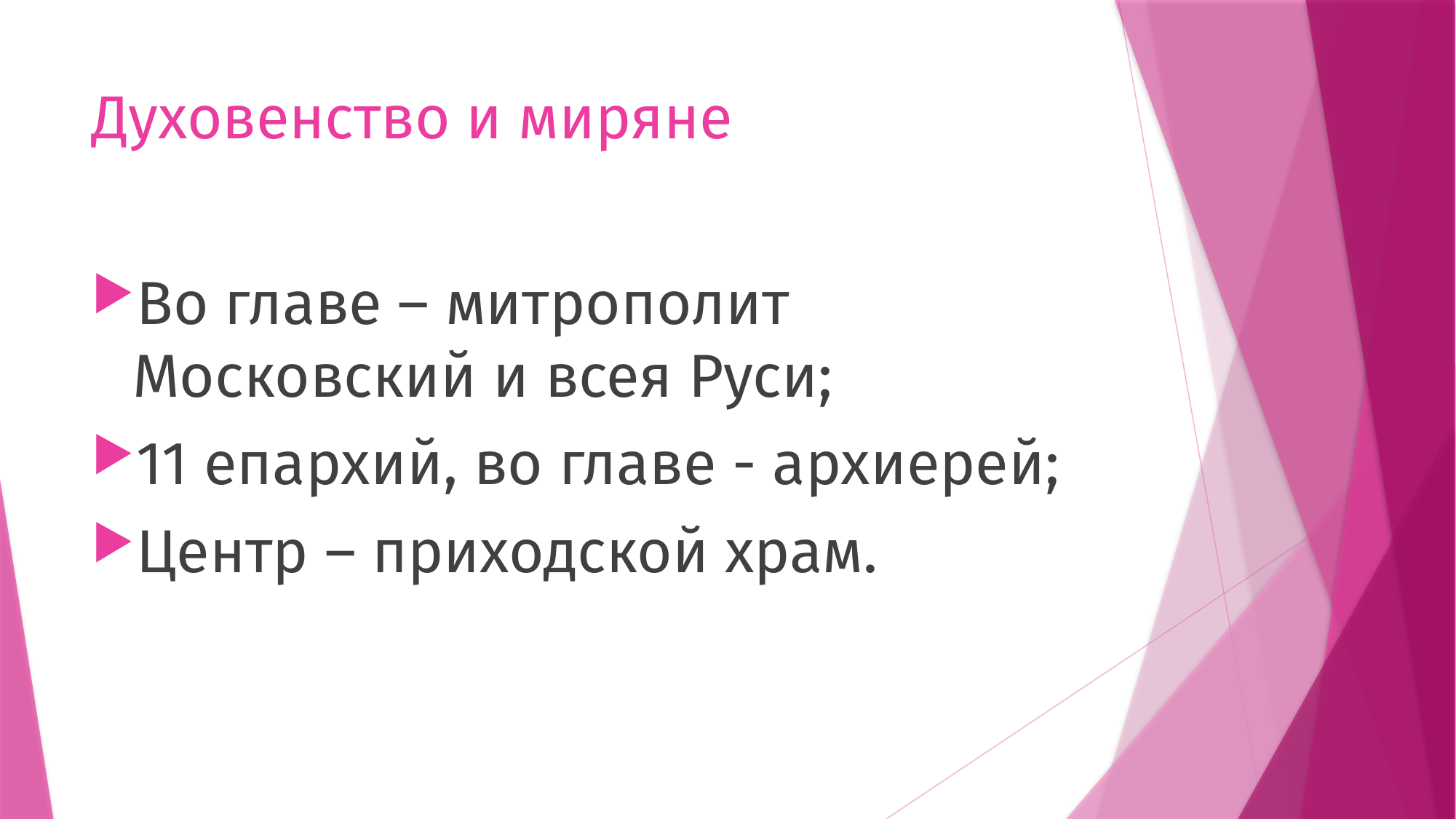

# Духовенство и миряне
Во главе – митрополит Московский и всея Руси;
11 епархий, во главе - архиерей;
Центр – приходской храм.